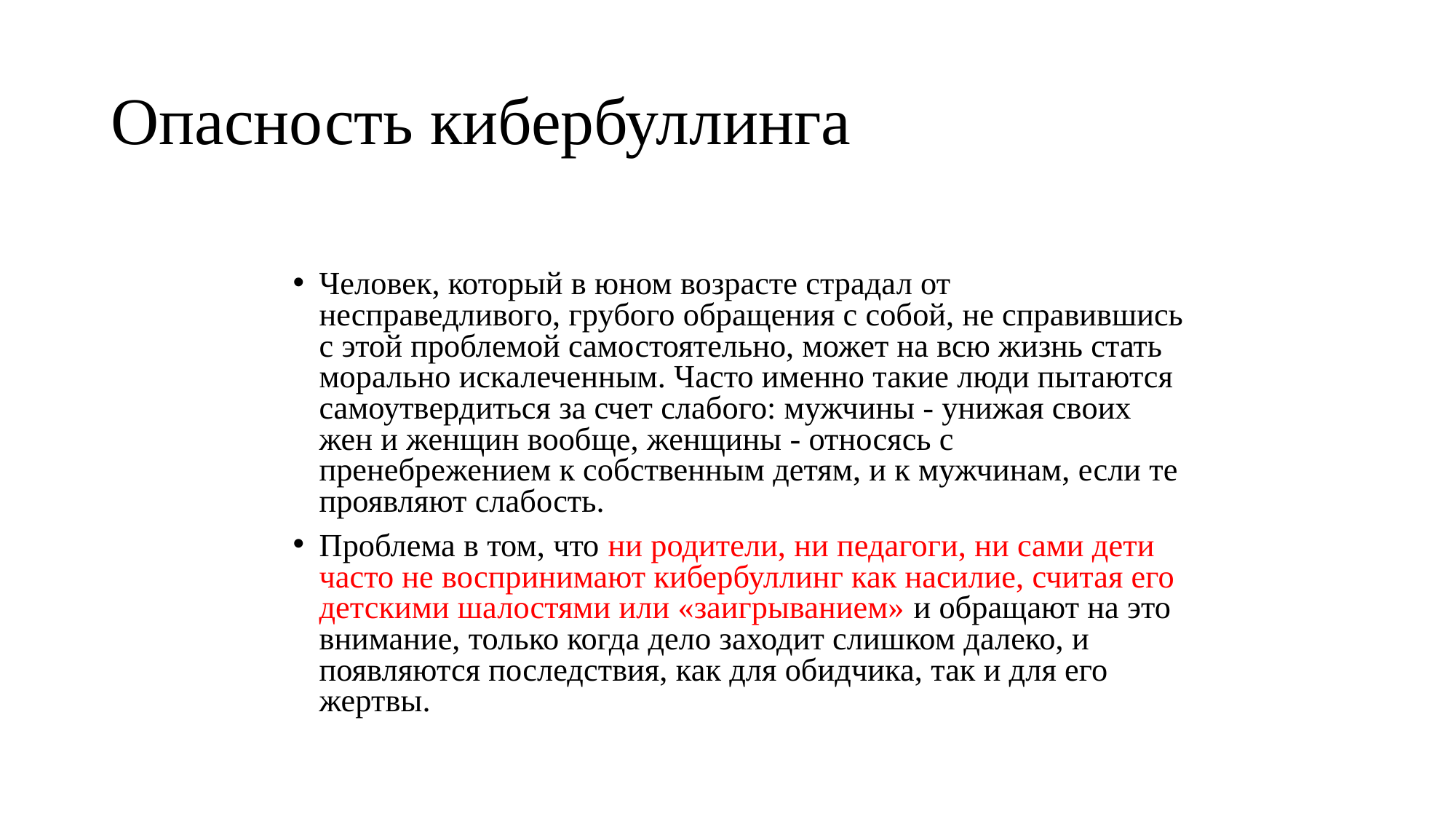

# Опасность кибербуллинга
Человек, который в юном возрасте страдал от несправедливого, грубого обращения с собой, не справившись с этой проблемой самостоятельно, может на всю жизнь стать морально искалеченным. Часто именно такие люди пытаются самоутвердиться за счет слабого: мужчины - унижая своих жен и женщин вообще, женщины - относясь с пренебрежением к собственным детям, и к мужчинам, если те проявляют слабость.
Проблема в том, что ни родители, ни педагоги, ни сами дети часто не воспринимают кибербуллинг как насилие, считая его детскими шалостями или «заигрыванием» и обращают на это внимание, только когда дело заходит слишком далеко, и появляются последствия, как для обидчика, так и для его жертвы.